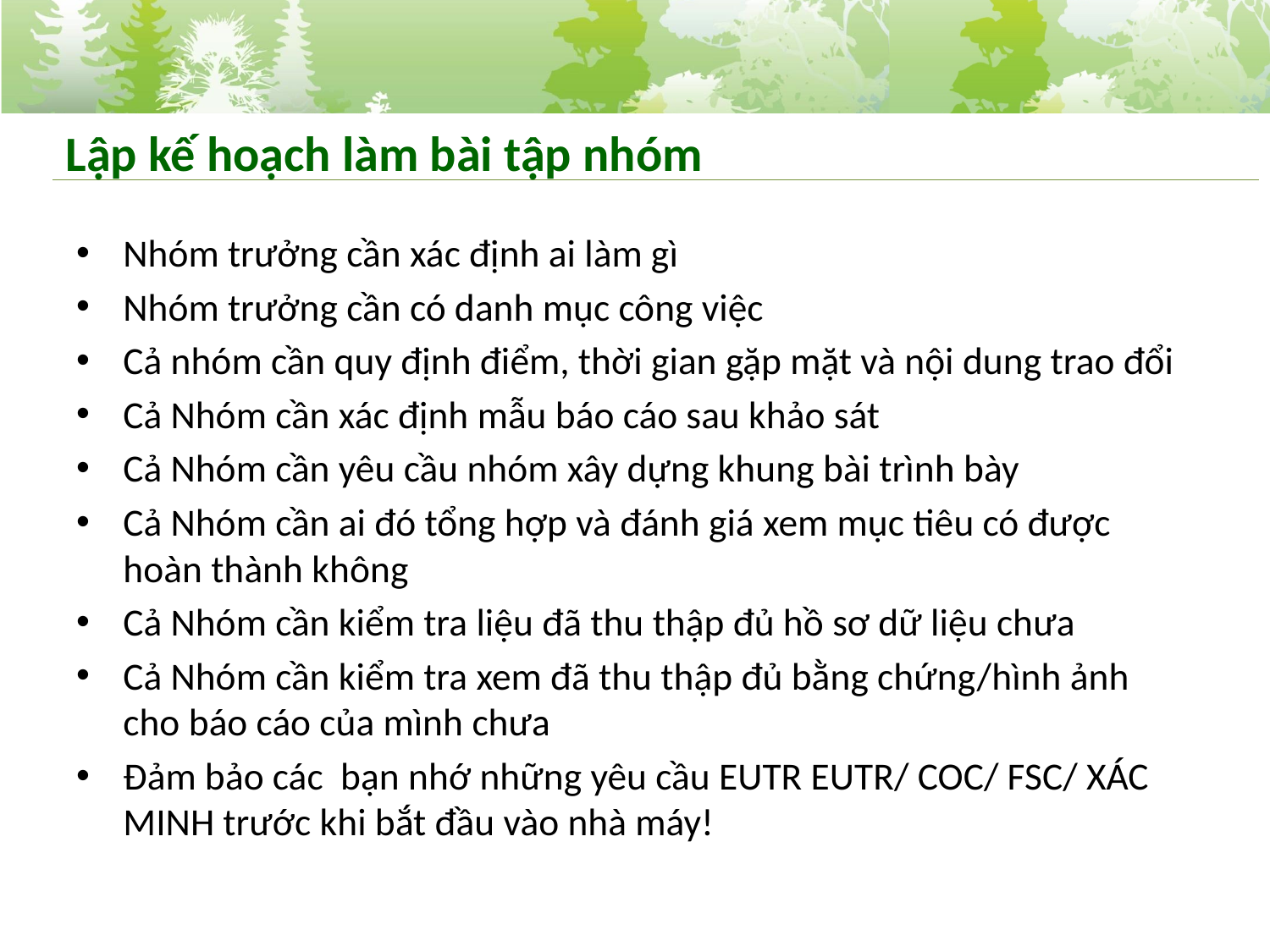

# Lập kế hoạch làm bài tập nhóm
Nhóm trưởng cần xác định ai làm gì
Nhóm trưởng cần có danh mục công việc
Cả nhóm cần quy định điểm, thời gian gặp mặt và nội dung trao đổi
Cả Nhóm cần xác định mẫu báo cáo sau khảo sát
Cả Nhóm cần yêu cầu nhóm xây dựng khung bài trình bày
Cả Nhóm cần ai đó tổng hợp và đánh giá xem mục tiêu có được hoàn thành không
Cả Nhóm cần kiểm tra liệu đã thu thập đủ hồ sơ dữ liệu chưa
Cả Nhóm cần kiểm tra xem đã thu thập đủ bằng chứng/hình ảnh cho báo cáo của mình chưa
Đảm bảo các  bạn nhớ những yêu cầu EUTR EUTR/ COC/ FSC/ XÁC MINH trước khi bắt đầu vào nhà máy!